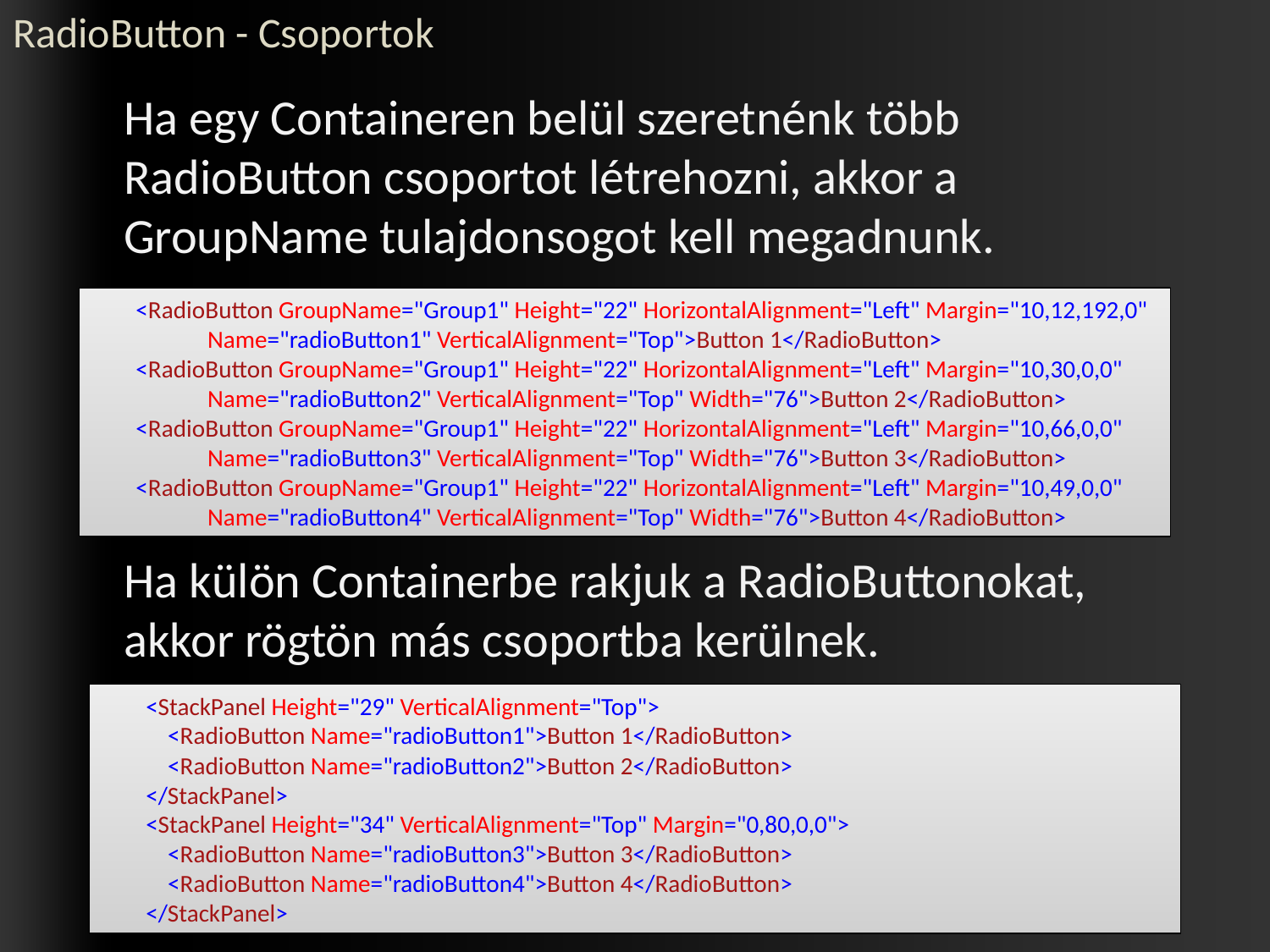

# RadioButton - Csoportok
	Ha egy Containeren belül szeretnénk több RadioButton csoportot létrehozni, akkor a GroupName tulajdonsogot kell megadnunk.

	Ha külön Containerbe rakjuk a RadioButtonokat, akkor rögtön más csoportba kerülnek.
        <RadioButton GroupName="Group1" Height="22" HorizontalAlignment="Left" Margin="10,12,192,0"
                     Name="radioButton1" VerticalAlignment="Top">Button 1</RadioButton>
        <RadioButton GroupName="Group1" Height="22" HorizontalAlignment="Left" Margin="10,30,0,0"
                     Name="radioButton2" VerticalAlignment="Top" Width="76">Button 2</RadioButton>
        <RadioButton GroupName="Group1" Height="22" HorizontalAlignment="Left" Margin="10,66,0,0"
                     Name="radioButton3" VerticalAlignment="Top" Width="76">Button 3</RadioButton>
        <RadioButton GroupName="Group1" Height="22" HorizontalAlignment="Left" Margin="10,49,0,0"
                     Name="radioButton4" VerticalAlignment="Top" Width="76">Button 4</RadioButton>
        <StackPanel Height="29" VerticalAlignment="Top">
            <RadioButton Name="radioButton1">Button 1</RadioButton>
            <RadioButton Name="radioButton2">Button 2</RadioButton>
        </StackPanel>
        <StackPanel Height="34" VerticalAlignment="Top" Margin="0,80,0,0">
            <RadioButton Name="radioButton3">Button 3</RadioButton>
            <RadioButton Name="radioButton4">Button 4</RadioButton>
        </StackPanel>